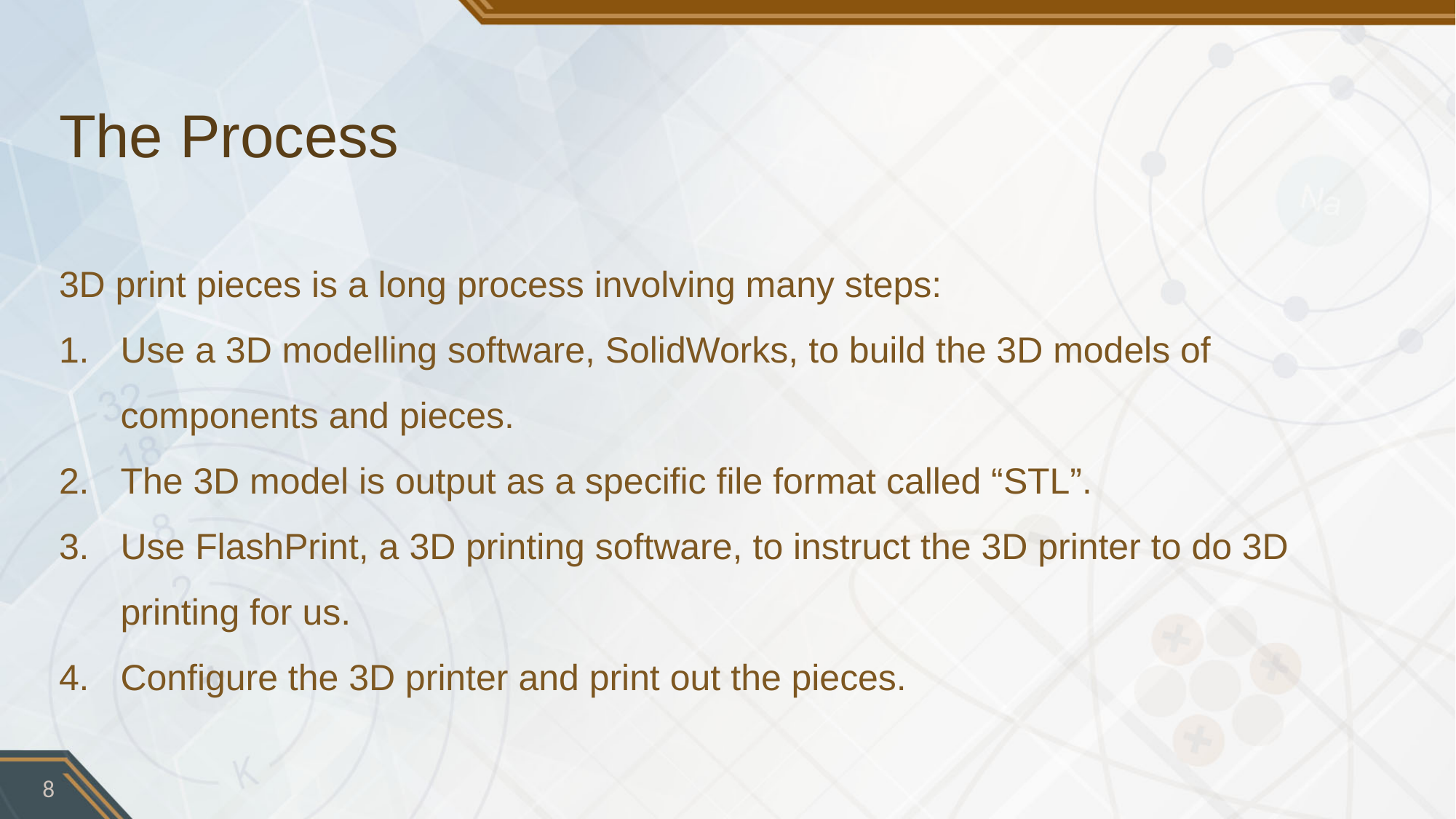

# The Process
3D print pieces is a long process involving many steps:
Use a 3D modelling software, SolidWorks, to build the 3D models of components and pieces.
The 3D model is output as a specific file format called “STL”.
Use FlashPrint, a 3D printing software, to instruct the 3D printer to do 3D printing for us.
Configure the 3D printer and print out the pieces.
8